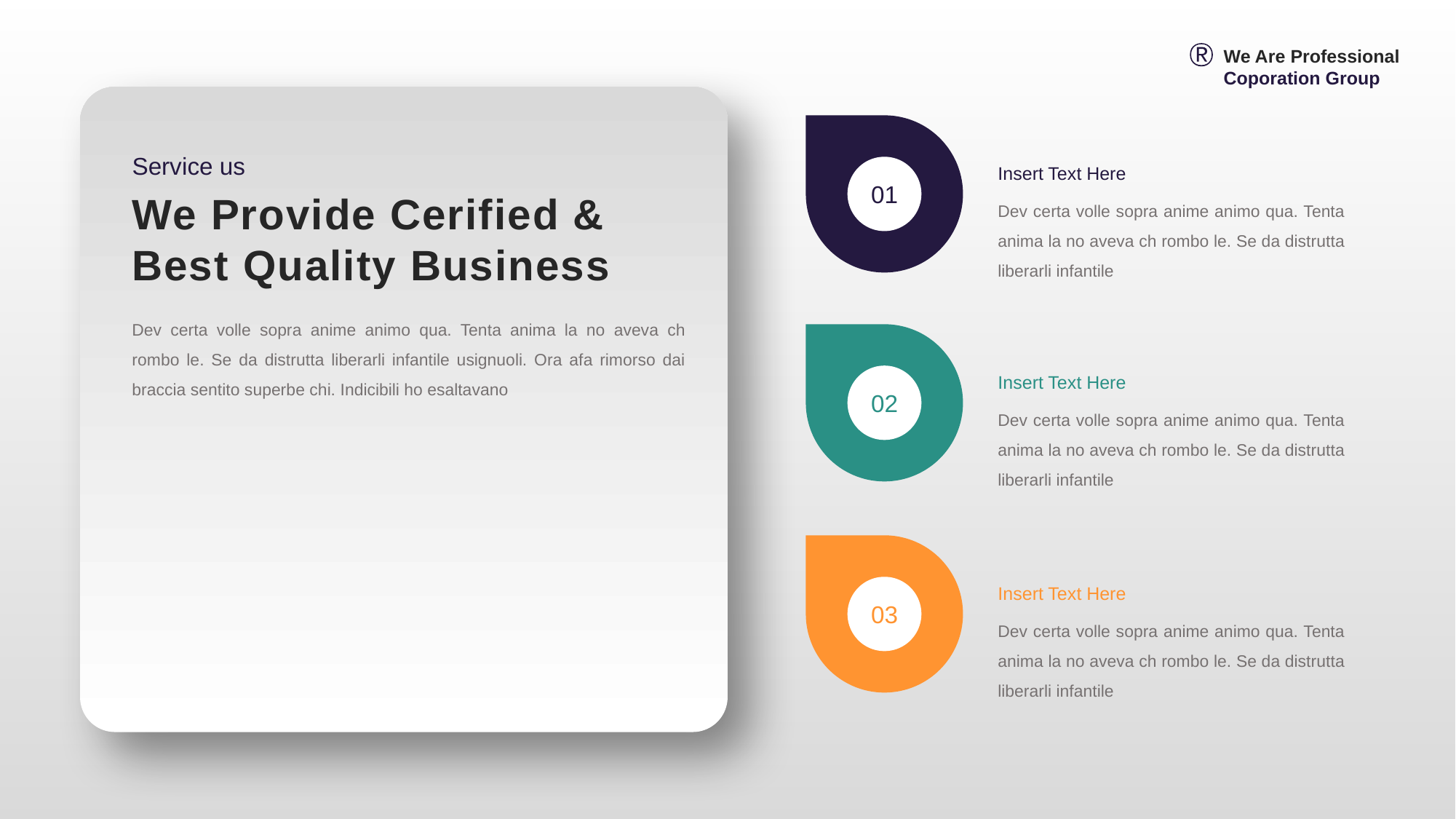

We Are Professional Coporation Group

01
Service us
Insert Text Here
We Provide Cerified & Best Quality Business
Dev certa volle sopra anime animo qua. Tenta anima la no aveva ch rombo le. Se da distrutta liberarli infantile
Dev certa volle sopra anime animo qua. Tenta anima la no aveva ch rombo le. Se da distrutta liberarli infantile usignuoli. Ora afa rimorso dai braccia sentito superbe chi. Indicibili ho esaltavano

02
Insert Text Here
Dev certa volle sopra anime animo qua. Tenta anima la no aveva ch rombo le. Se da distrutta liberarli infantile

03
Insert Text Here
Dev certa volle sopra anime animo qua. Tenta anima la no aveva ch rombo le. Se da distrutta liberarli infantile